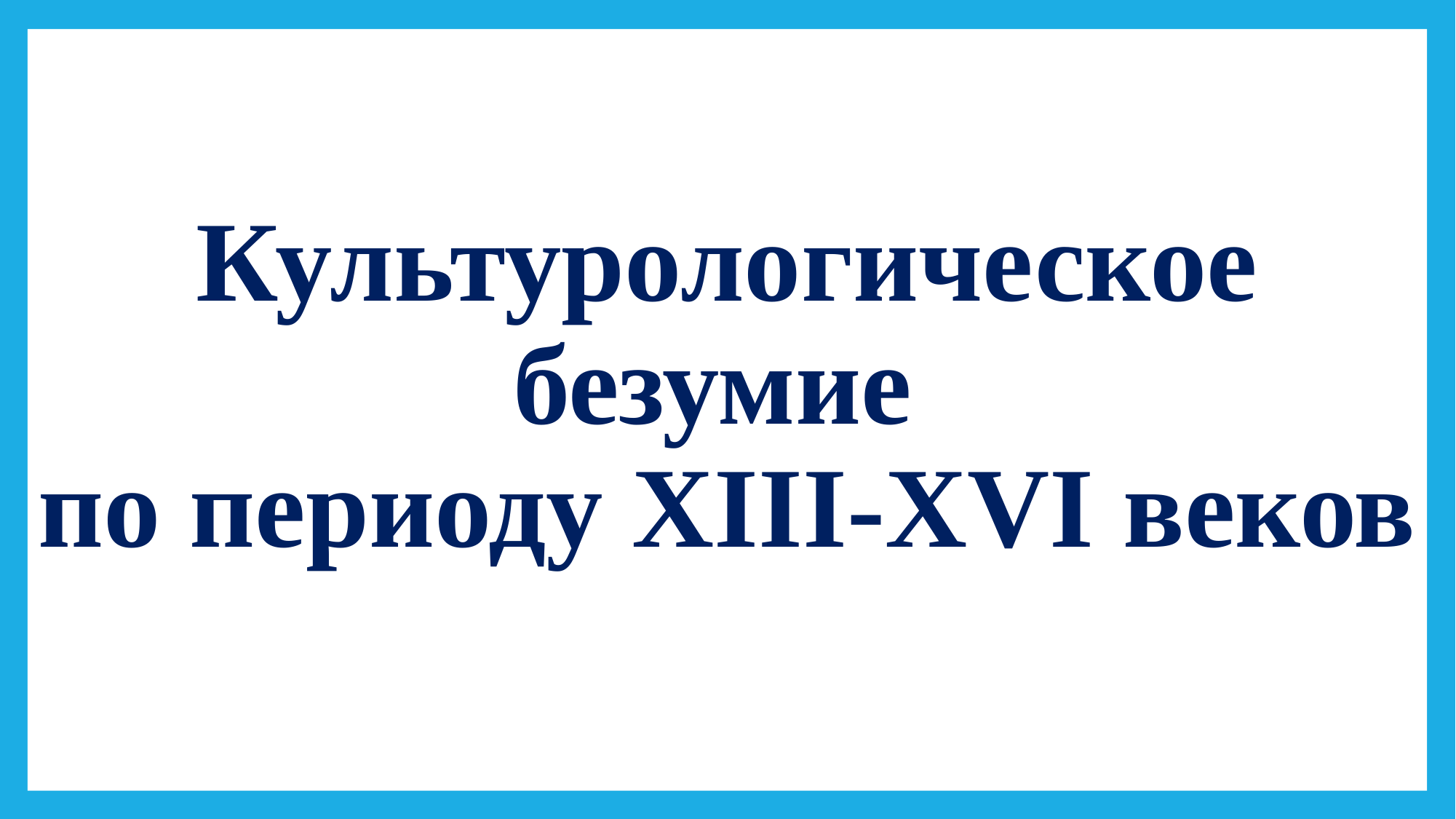

# Культурологическое безумие по периоду XIII-XVI веков